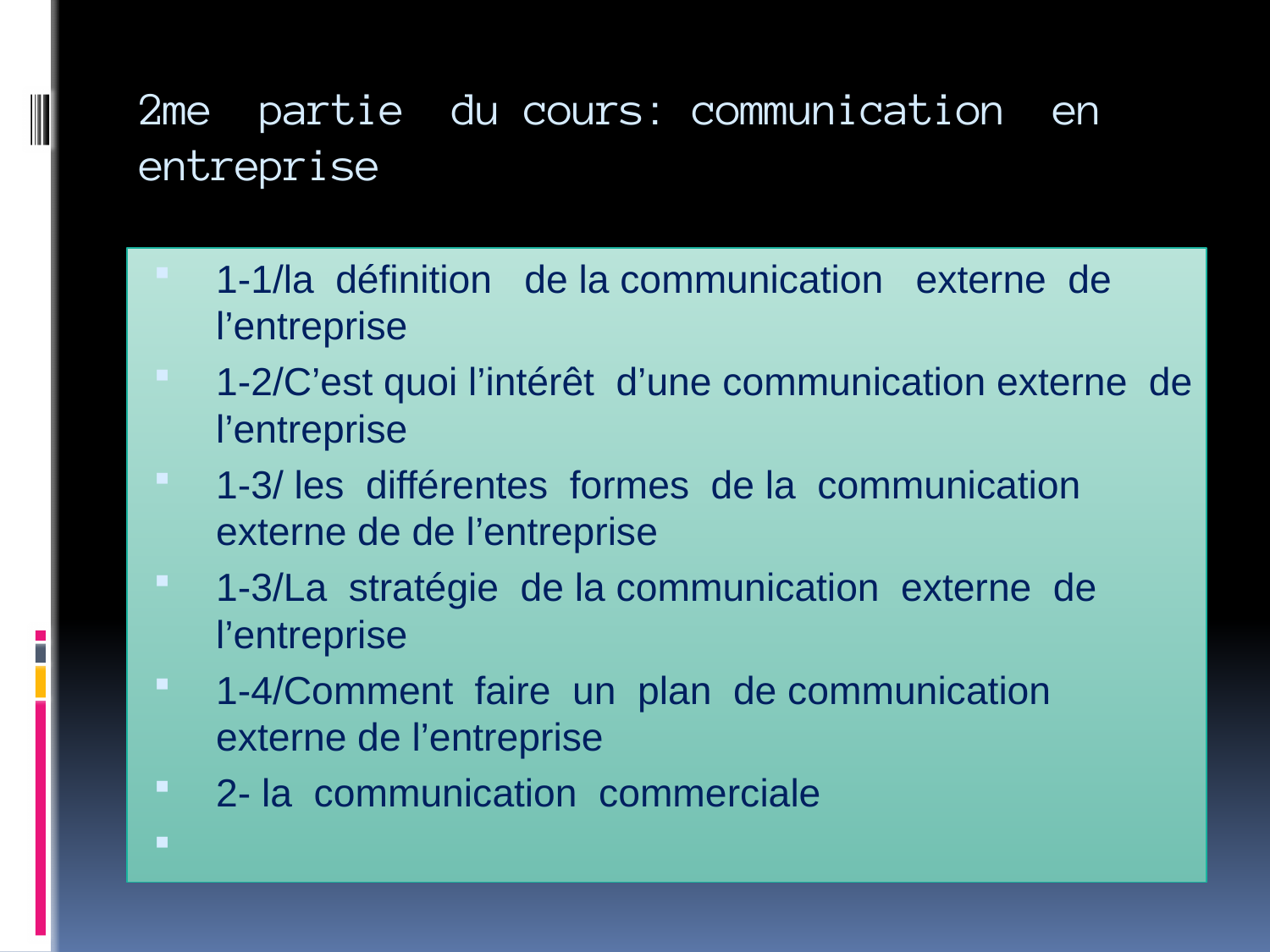

# 2me  partie  du cours: communication  en  entreprise
1-1/la  définition   de la communication   externe  de  l’entreprise
1-2/C’est quoi l’intérêt  d’une communication externe  de l’entreprise
1-3/ les  différentes  formes  de la  communication externe de de l’entreprise
1-3/La  stratégie  de la communication  externe  de l’entreprise
1-4/Comment  faire  un  plan  de communication  externe de l’entreprise
2- la  communication  commerciale